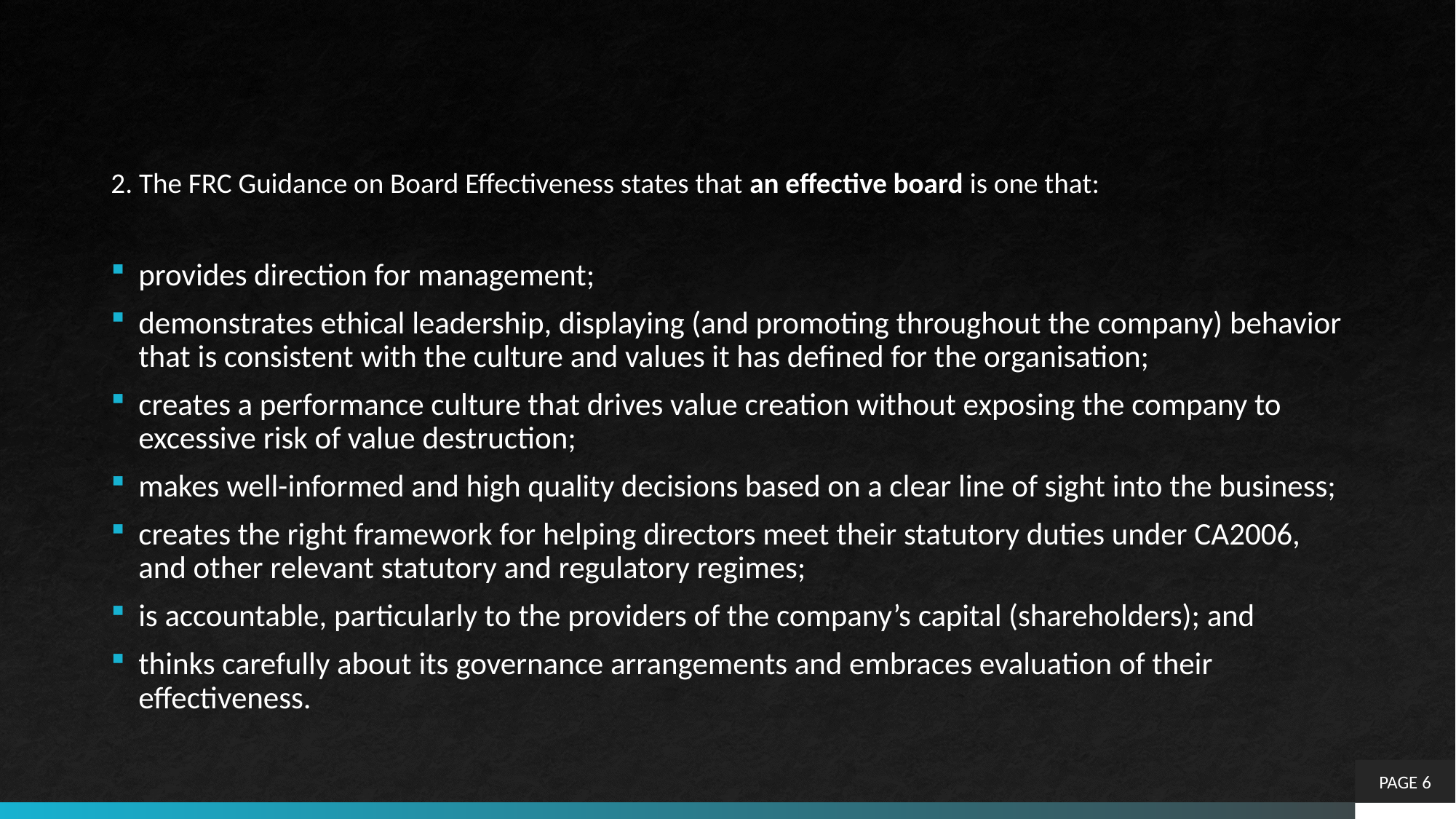

#
2. The FRC Guidance on Board Effectiveness states that an effective board is one that:

provides direction for management;
demonstrates ethical leadership, displaying (and promoting throughout the company) behavior that is consistent with the culture and values it has deﬁned for the organisation;
creates a performance culture that drives value creation without exposing the company to excessive risk of value destruction;
makes well-informed and high quality decisions based on a clear line of sight into the business;
creates the right framework for helping directors meet their statutory duties under CA2006, and other relevant statutory and regulatory regimes;
is accountable, particularly to the providers of the company’s capital (shareholders); and
thinks carefully about its governance arrangements and embraces evaluation of their effectiveness.
PAGE 6